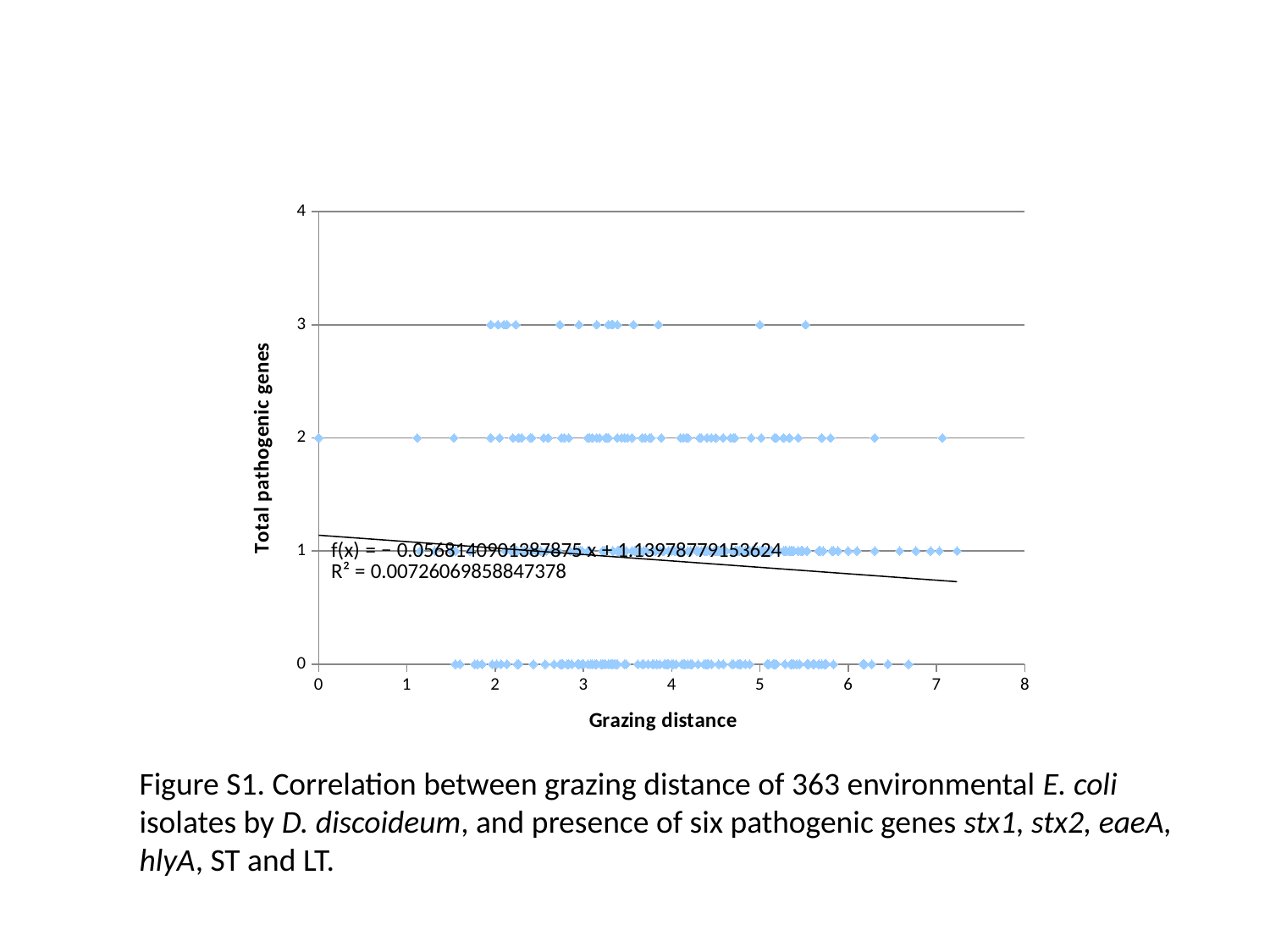

### Chart

| Category |  |
|---|---|
Figure S1. Correlation between grazing distance of 363 environmental E. coli isolates by D. discoideum, and presence of six pathogenic genes stx1, stx2, eaeA, hlyA, ST and LT.